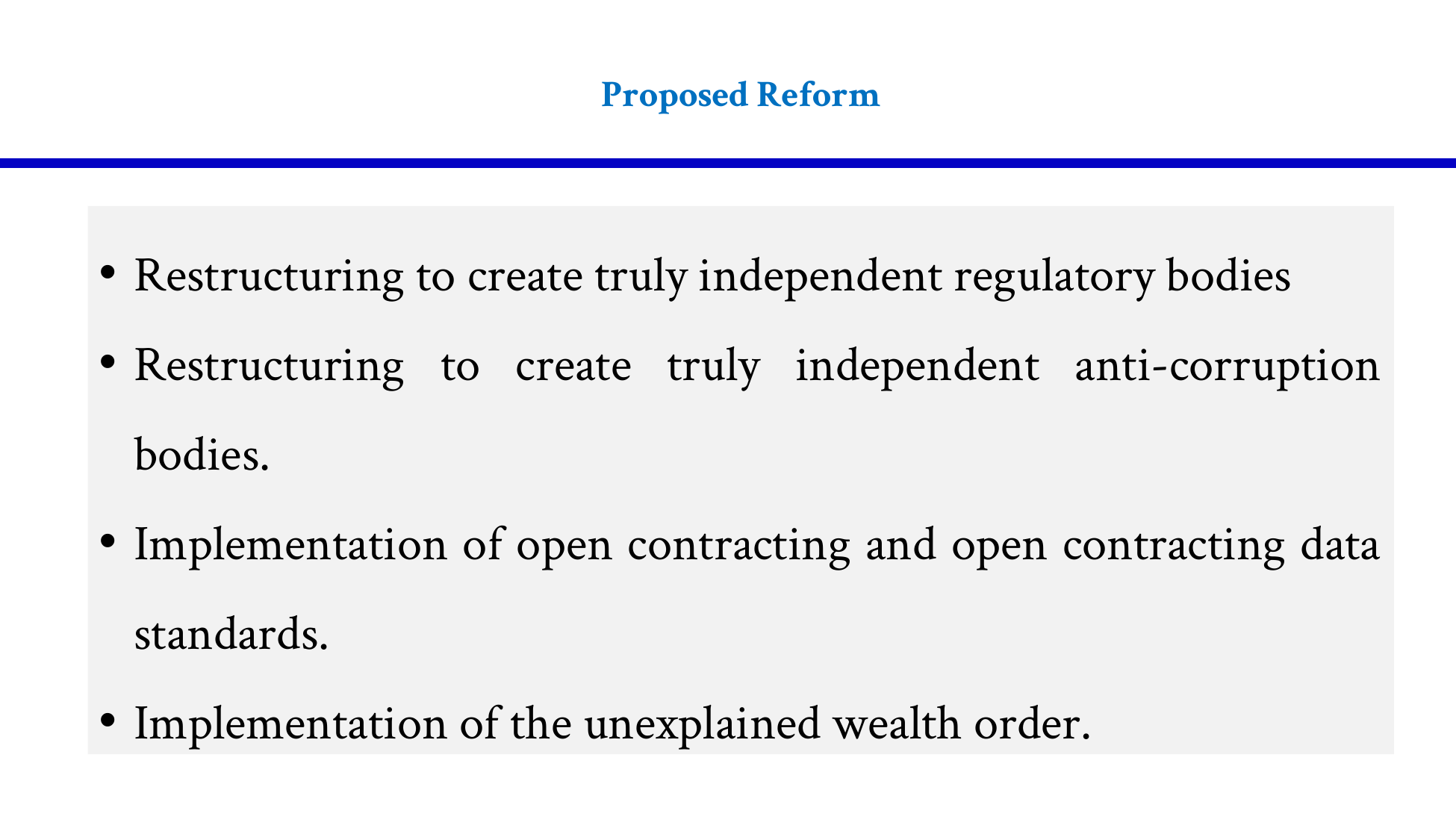

Proposed Reform
Restructuring to create truly independent regulatory bodies
Restructuring to create truly independent anti-corruption bodies.
Implementation of open contracting and open contracting data standards.
Implementation of the unexplained wealth order.